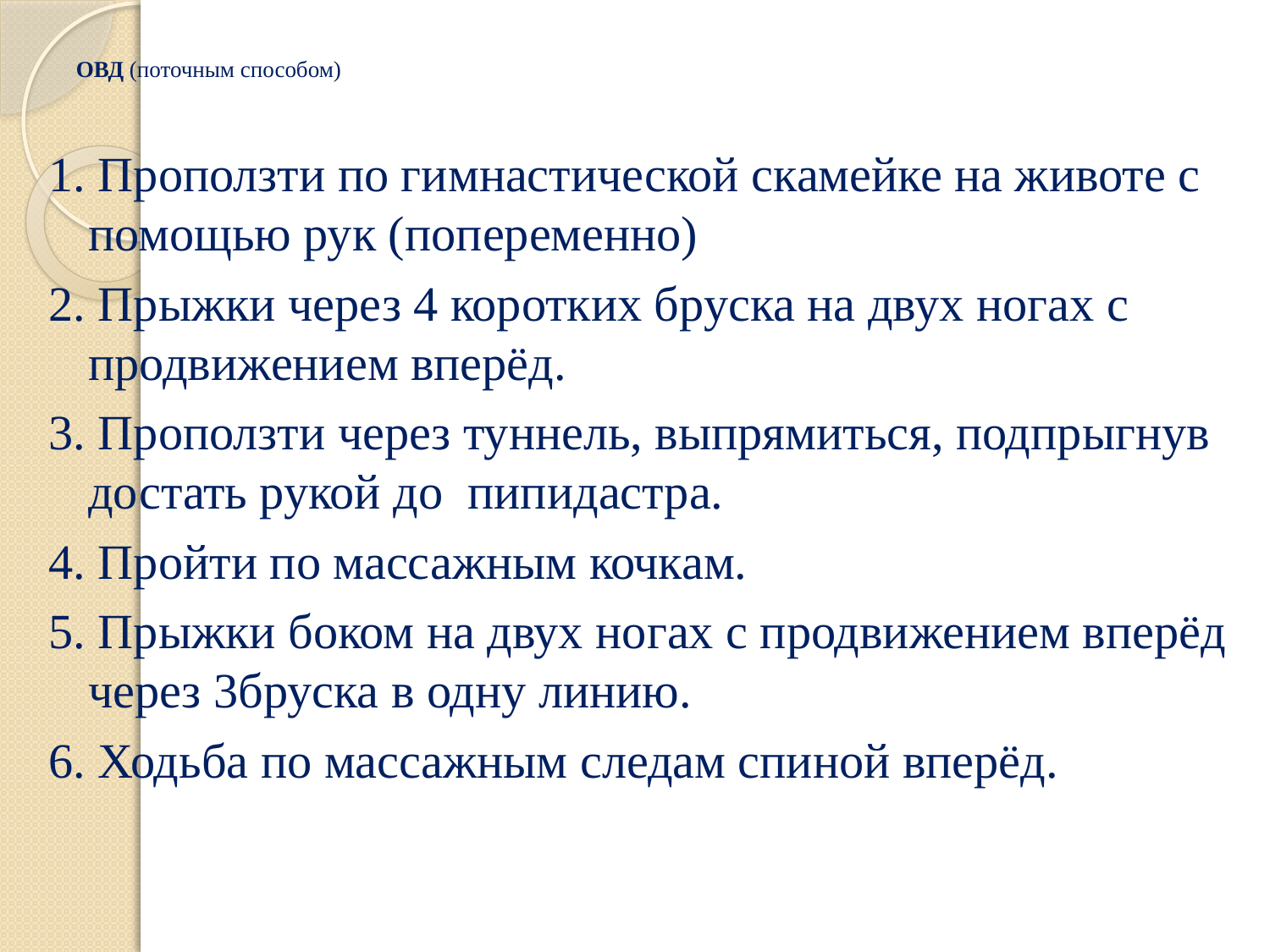

# ОВД (поточным способом)
1. Проползти по гимнастической скамейке на животе с помощью рук (попеременно)
2. Прыжки через 4 коротких бруска на двух ногах с продвижением вперёд.
3. Проползти через туннель, выпрямиться, подпрыгнув достать рукой до  пипидастра.
4. Пройти по массажным кочкам.
5. Прыжки боком на двух ногах с продвижением вперёд через 3бруска в одну линию.
6. Ходьба по массажным следам спиной вперёд.